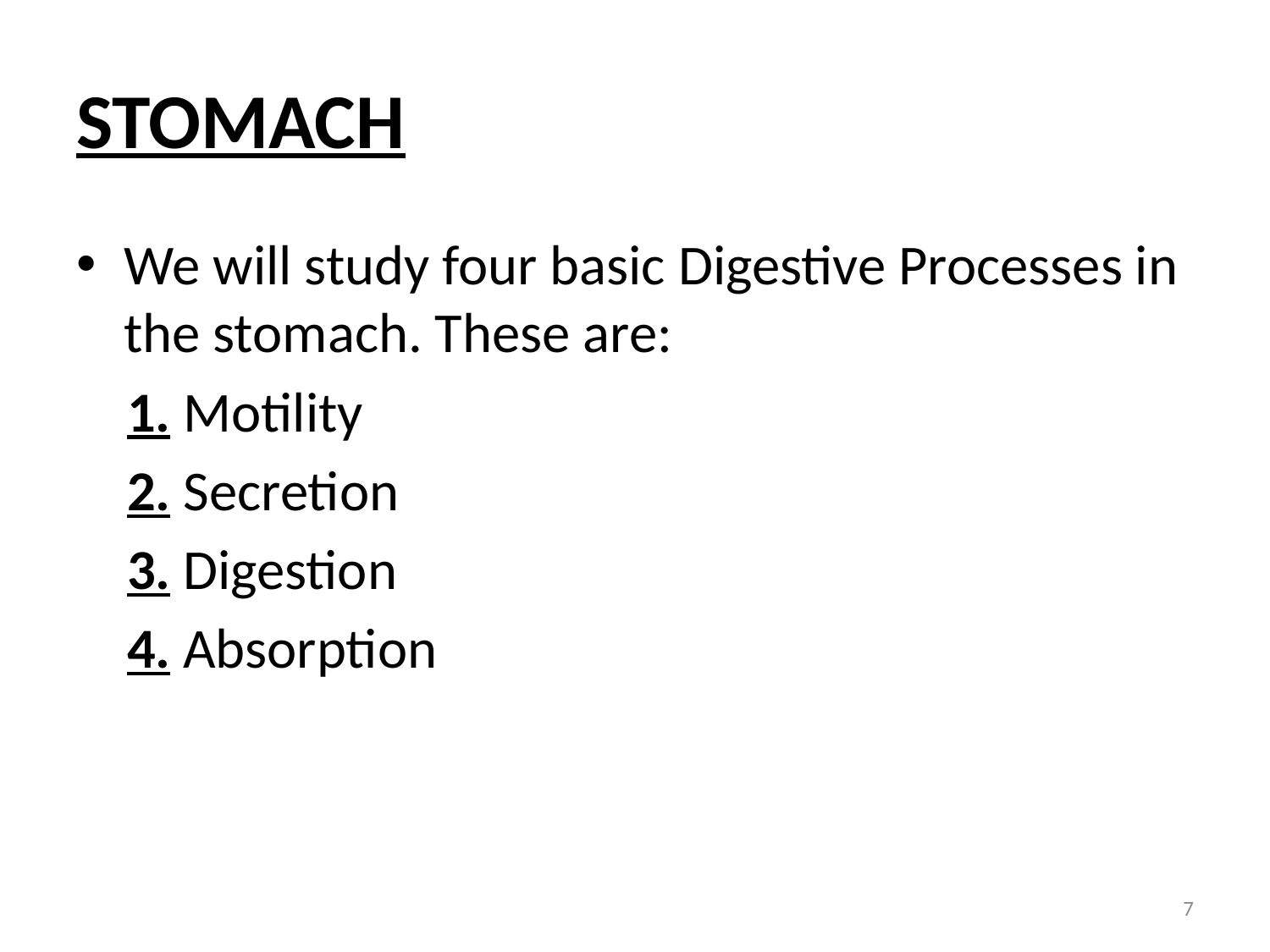

# STOMACH
We will study four basic Digestive Processes in the stomach. These are:
    1. Motility
    2. Secretion
    3. Digestion
    4. Absorption
7